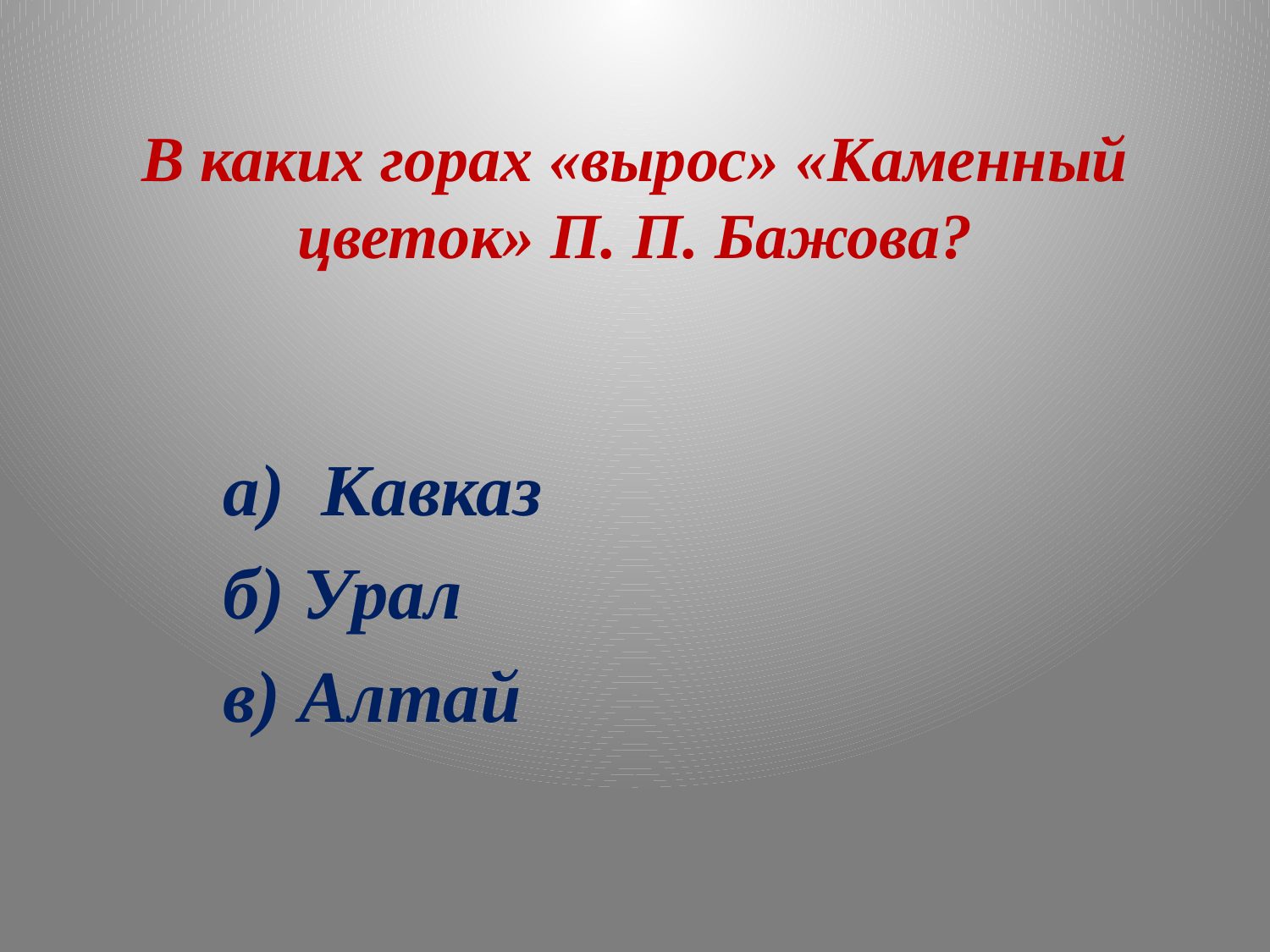

# В каких горах «вырос» «Каменный цветок» П. П. Бажова?
        а)  Кавказ
        б) Урал
        в) Алтай